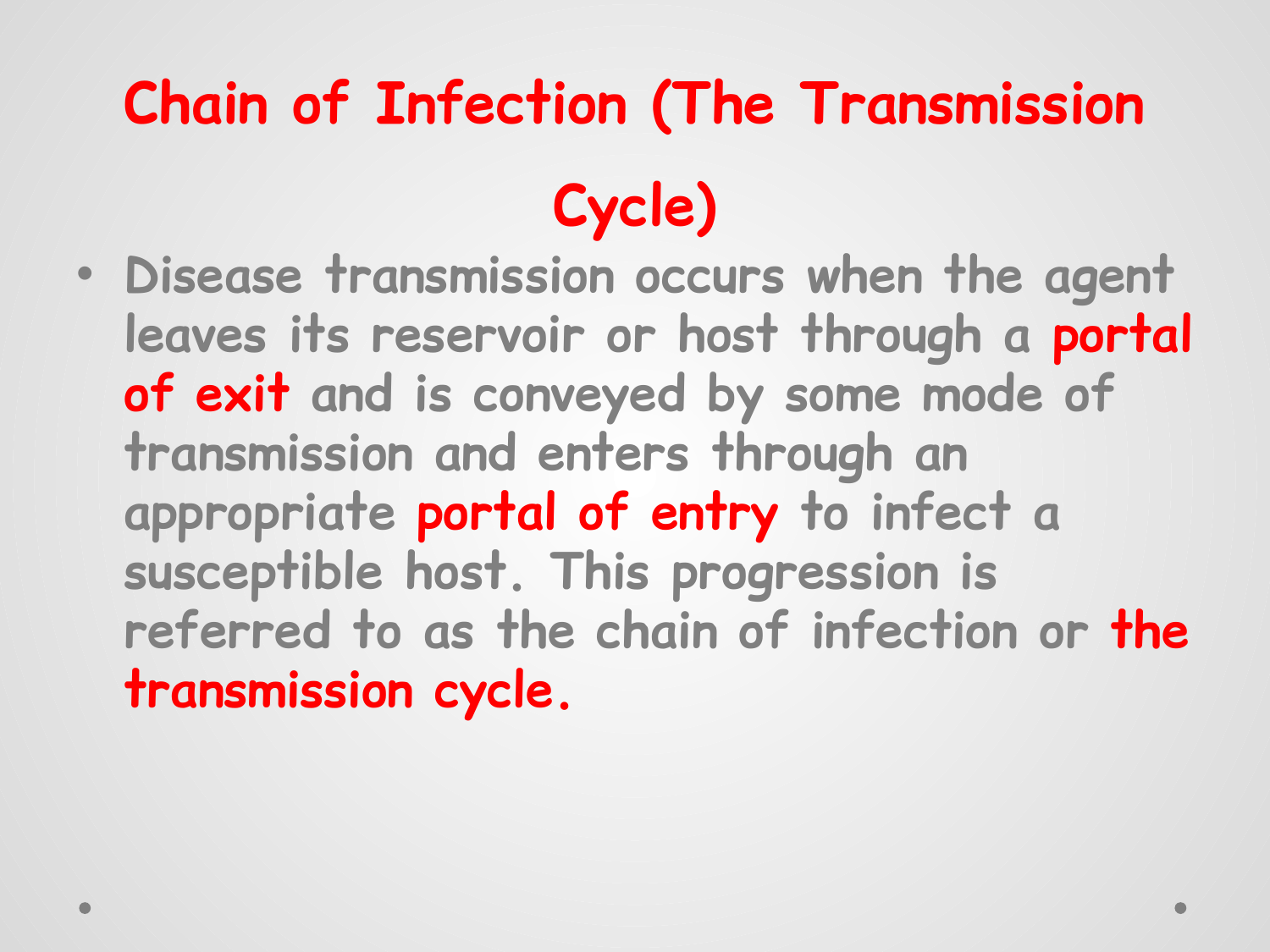

# Chain of Infection (The Transmission Cycle)
Disease transmission occurs when the agent leaves its reservoir or host through a portal of exit and is conveyed by some mode of transmission and enters through an appropriate portal of entry to infect a susceptible host. This progression is referred to as the chain of infection or the transmission cycle.